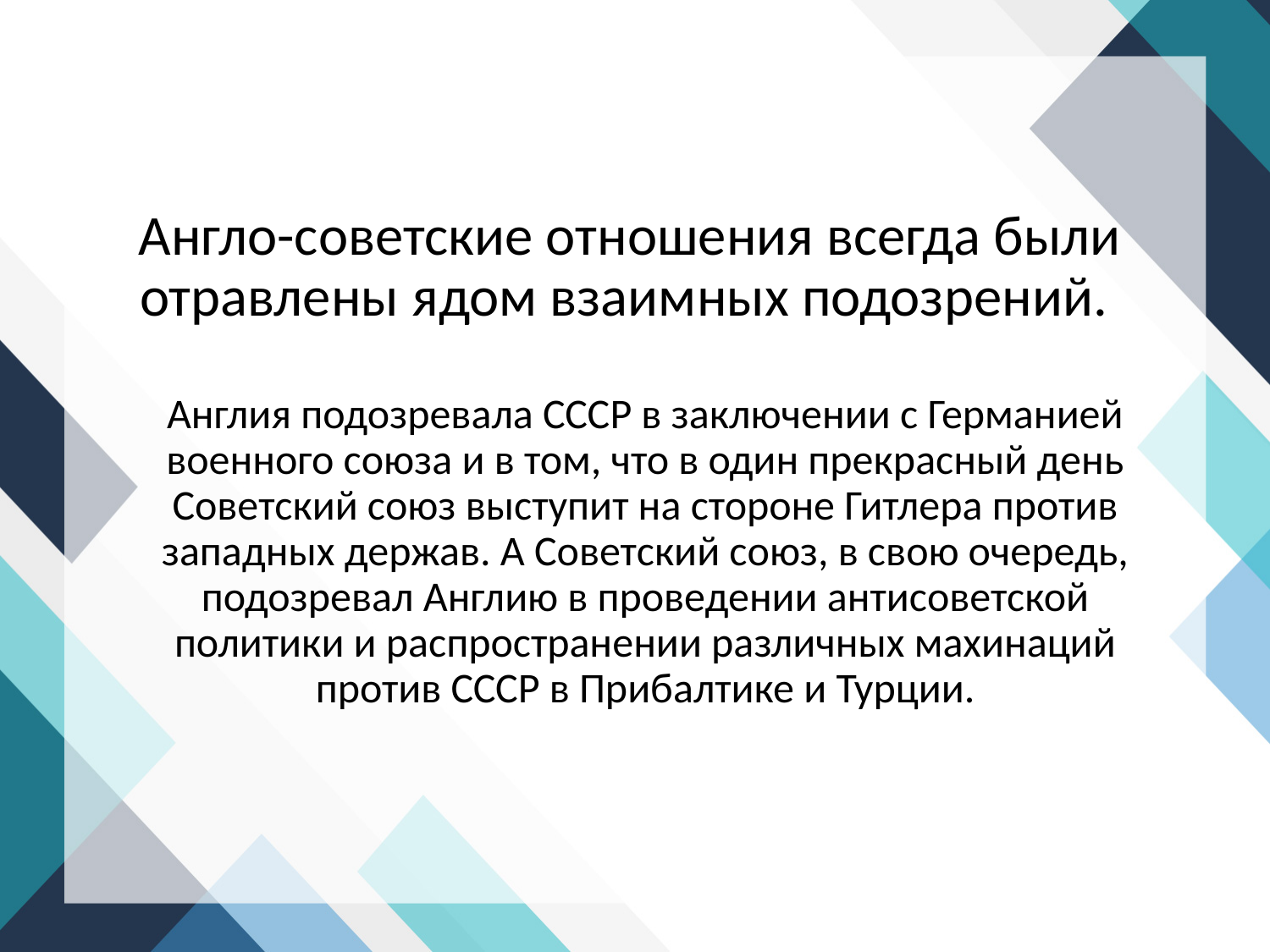

# Англо-советские отношения всегда были отравлены ядом взаимных подозрений.
Англия подозревала СССР в заключении с Германией военного союза и в том, что в один прекрасный день Советский союз выступит на стороне Гитлера против западных держав. А Советский союз, в свою очередь, подозревал Англию в проведении антисоветской политики и распространении различных махинаций против СССР в Прибалтике и Турции.